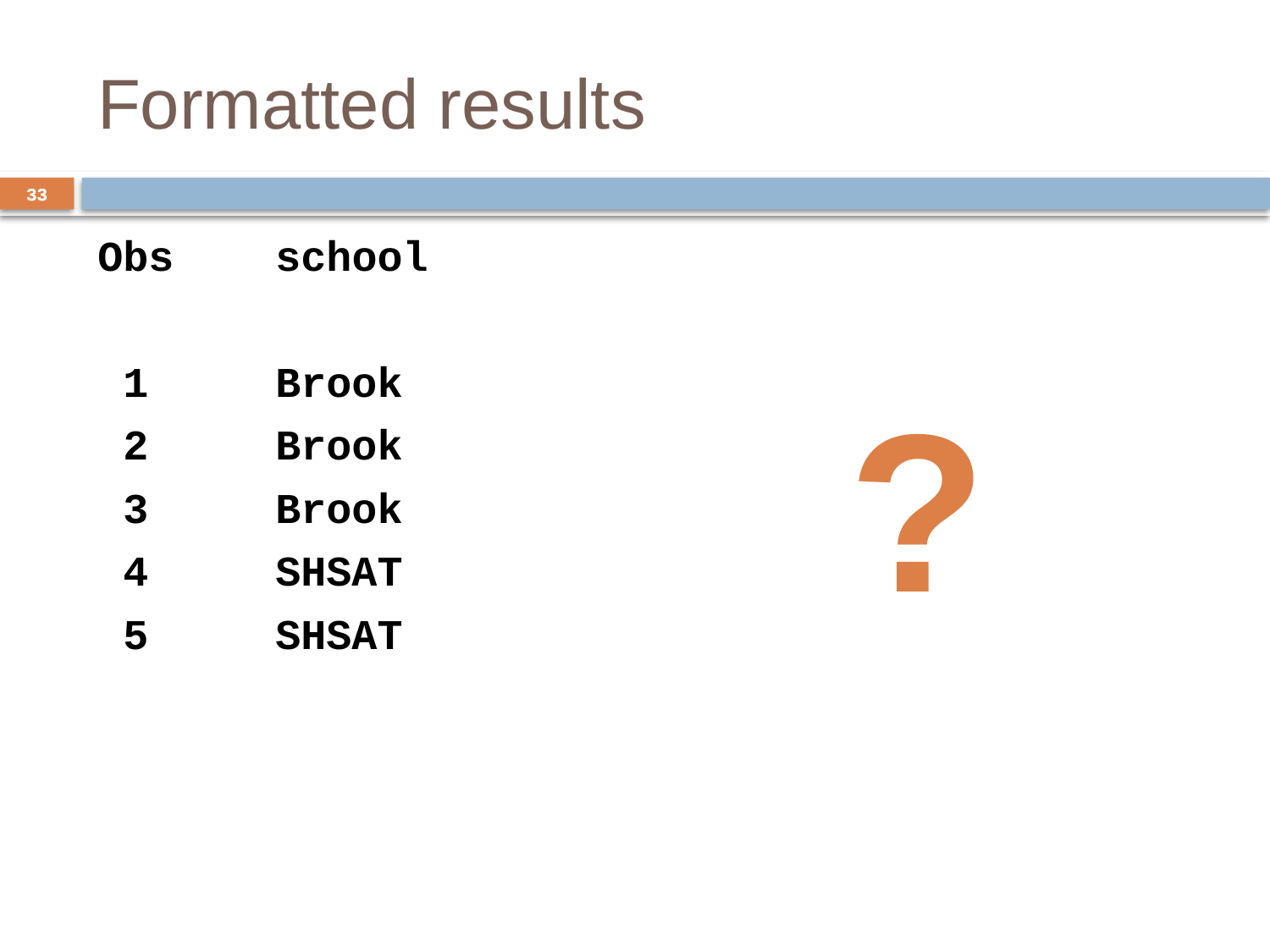

Formatted results
33
33
Obs    school

 1     Brook
 2     Brook
 3     Brook
 4     SHSAT
 5     SHSAT
?